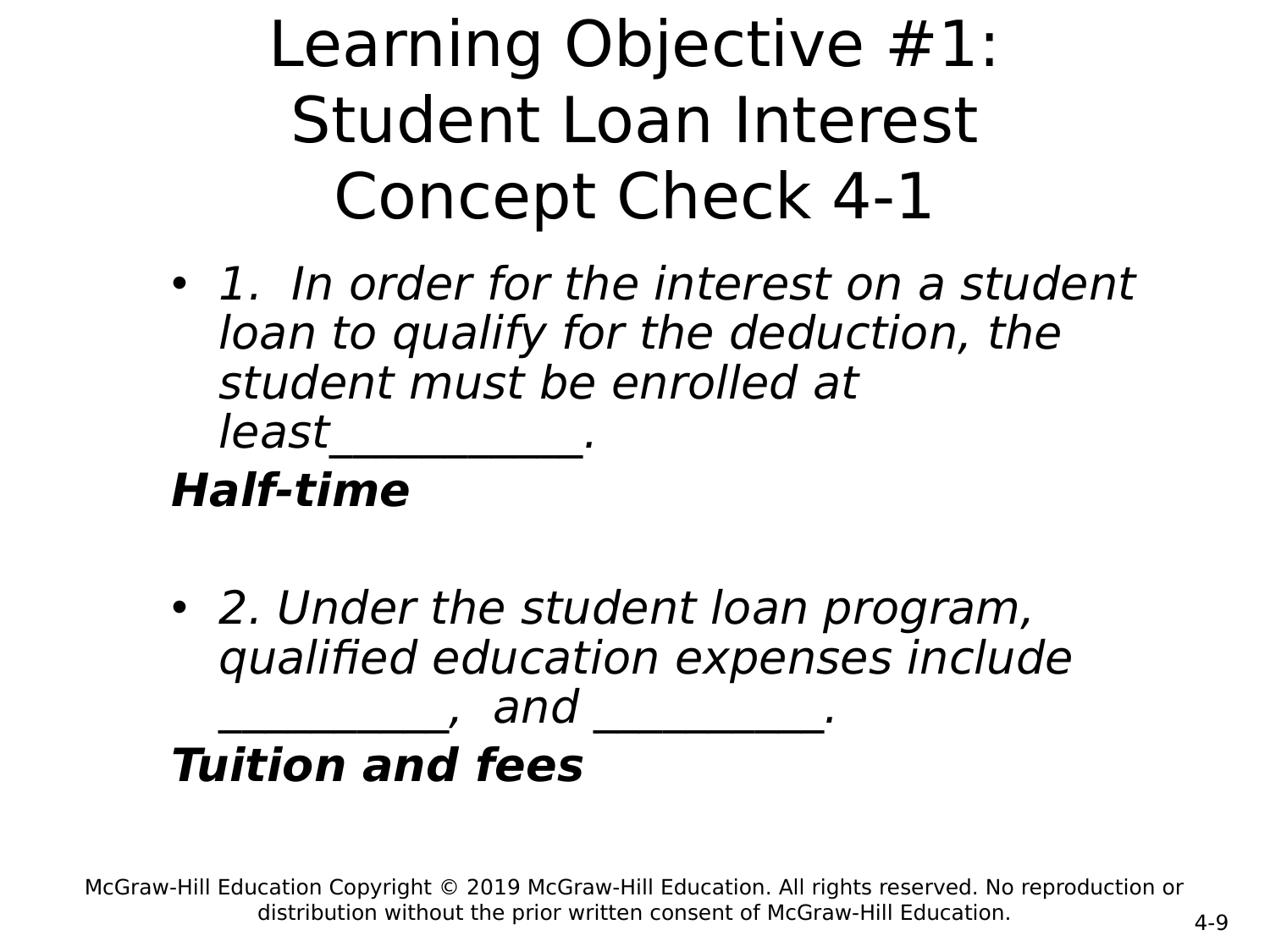

# Learning Objective #1: Student Loan Interest Concept Check 4-1
1.  In order for the interest on a student loan to qualify for the deduction, the student must be enrolled at least___________.
Half-time

2. Under the student loan program, qualified education expenses include   __________,  and __________.
Tuition and fees
McGraw-Hill Education Copyright © 2019 McGraw-Hill Education. All rights reserved. No reproduction or distribution without the prior written consent of McGraw-Hill Education.
4-9